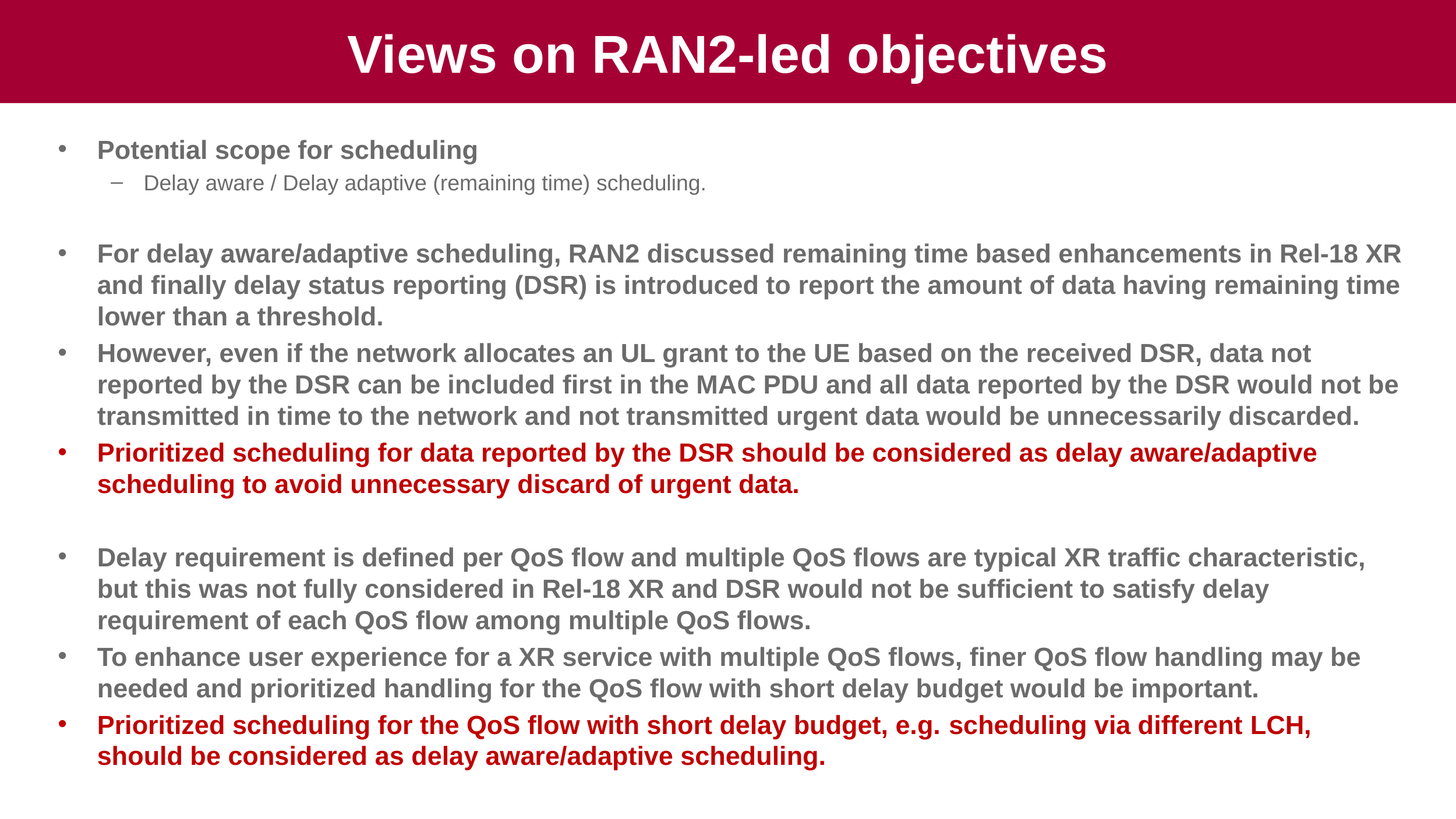

# Views on RAN2-led objectives
Potential scope for scheduling
Delay aware / Delay adaptive (remaining time) scheduling.

For delay aware/adaptive scheduling, RAN2 discussed remaining time based enhancements in Rel-18 XR and finally delay status reporting (DSR) is introduced to report the amount of data having remaining time lower than a threshold.
However, even if the network allocates an UL grant to the UE based on the received DSR, data not reported by the DSR can be included first in the MAC PDU and all data reported by the DSR would not be transmitted in time to the network and not transmitted urgent data would be unnecessarily discarded.
Prioritized scheduling for data reported by the DSR should be considered as delay aware/adaptive scheduling to avoid unnecessary discard of urgent data.

Delay requirement is defined per QoS flow and multiple QoS flows are typical XR traffic characteristic, but this was not fully considered in Rel-18 XR and DSR would not be sufficient to satisfy delay requirement of each QoS flow among multiple QoS flows.
To enhance user experience for a XR service with multiple QoS flows, finer QoS flow handling may be needed and prioritized handling for the QoS flow with short delay budget would be important.
Prioritized scheduling for the QoS flow with short delay budget, e.g. scheduling via different LCH, should be considered as delay aware/adaptive scheduling.